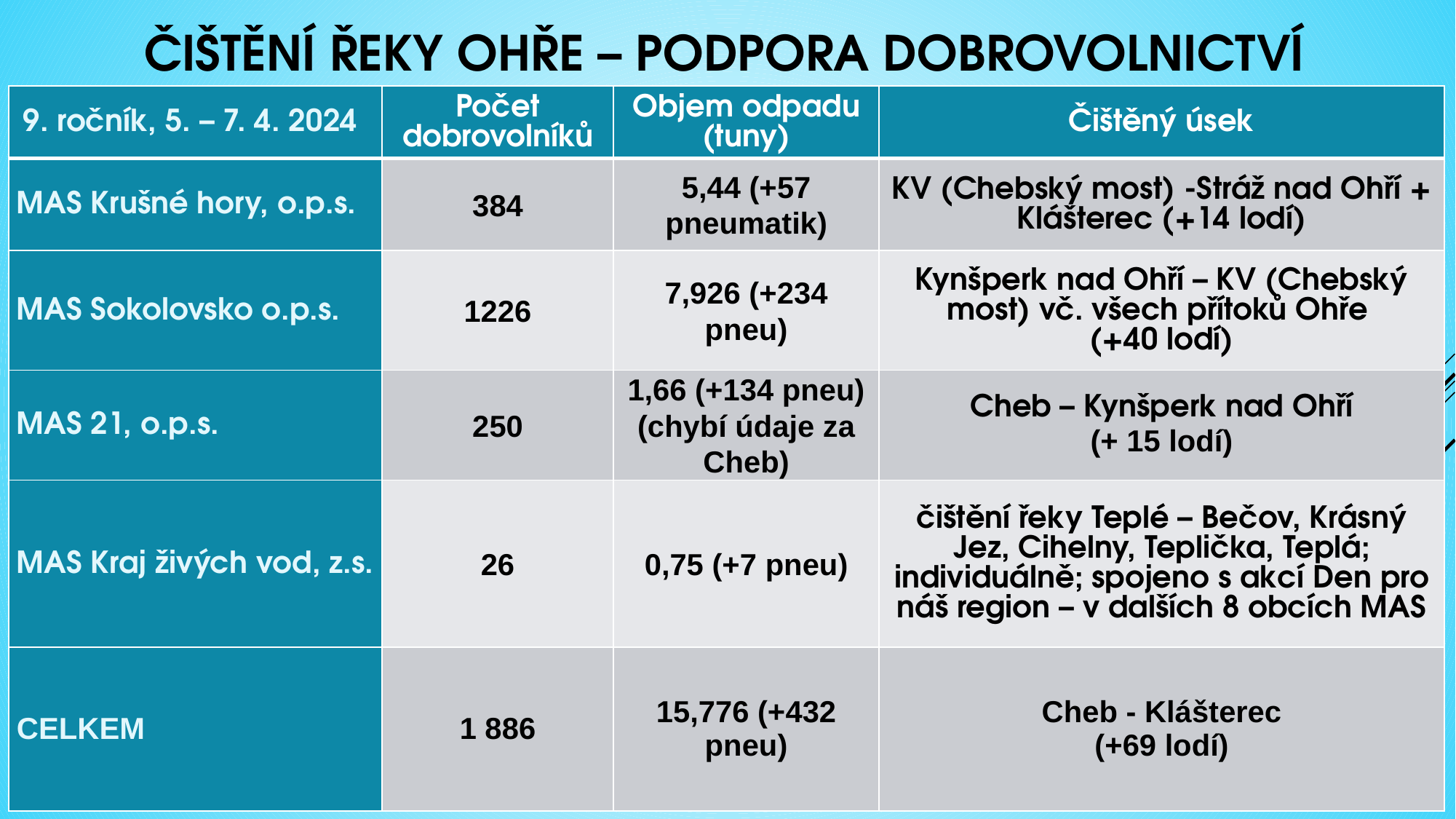

# ČIŠTĚNÍ ŘEKY OHŘE – PODPORA DOBROVOLNICTVÍ
| 9. ročník, 5. – 7. 4. 2024 | Počet dobrovolníků | Objem odpadu (tuny) | Čištěný úsek |
| --- | --- | --- | --- |
| MAS Krušné hory, o.p.s. | 384 | 5,44 (+57 pneumatik) | KV (Chebský most) -Stráž nad Ohří + Klášterec (+14 lodí) |
| MAS Sokolovsko o.p.s. | 1226 | 7,926 (+234 pneu) | Kynšperk nad Ohří – KV (Chebský most) vč. všech přítoků Ohře (+40 lodí) |
| MAS 21, o.p.s. | 250 | 1,66 (+134 pneu) (chybí údaje za Cheb) | Cheb – Kynšperk nad Ohří (+ 15 lodí) |
| MAS Kraj živých vod, z.s. | 26 | 0,75 (+7 pneu) | čištění řeky Teplé – Bečov, Krásný Jez, Cihelny, Teplička, Teplá; individuálně; spojeno s akcí Den pro náš region – v dalších 8 obcích MAS |
| CELKEM | 1 886 | 15,776 (+432 pneu) | Cheb - Klášterec (+69 lodí) |